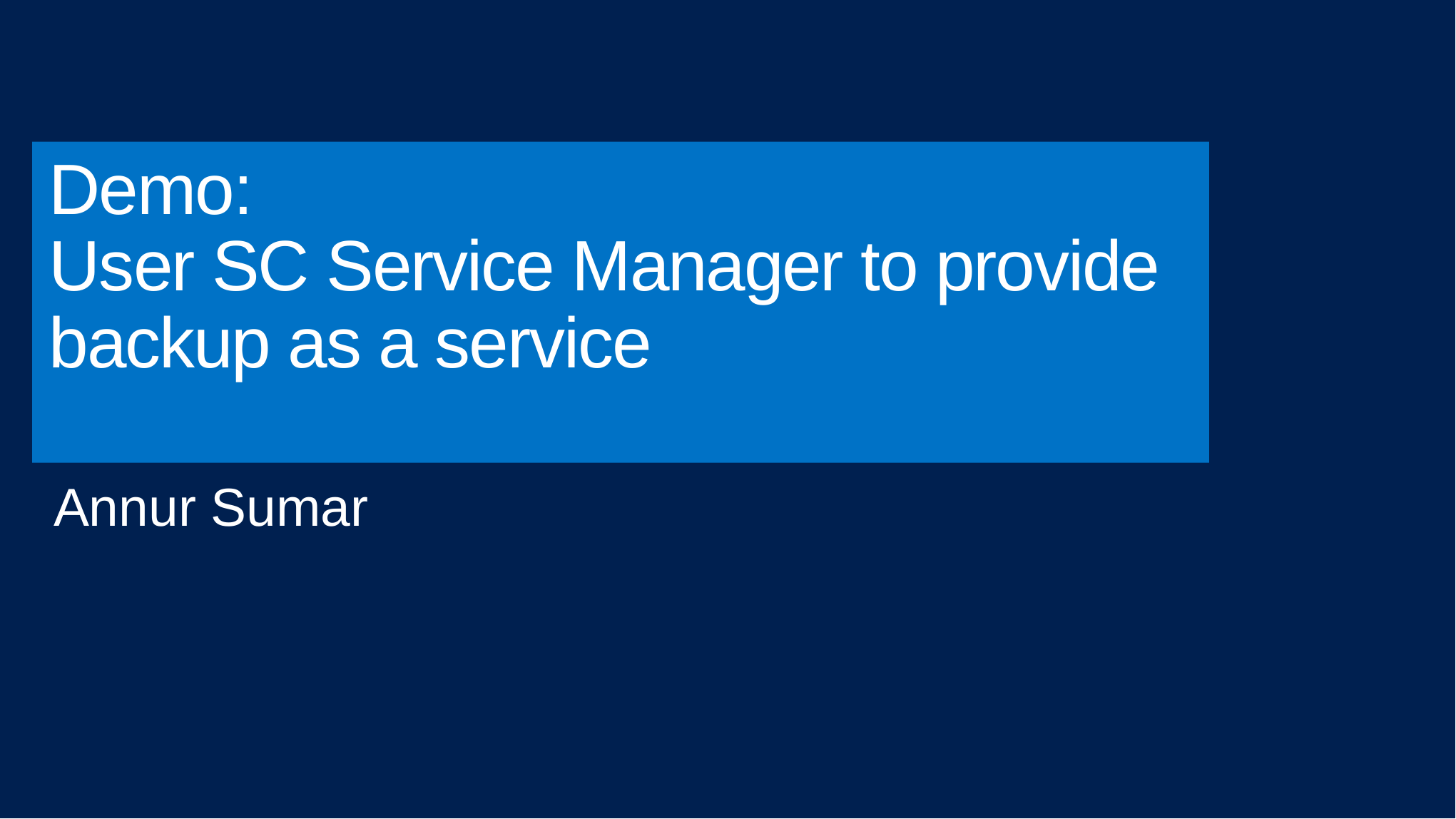

# Demo: User SC Service Manager to provide backup as a service
Annur Sumar